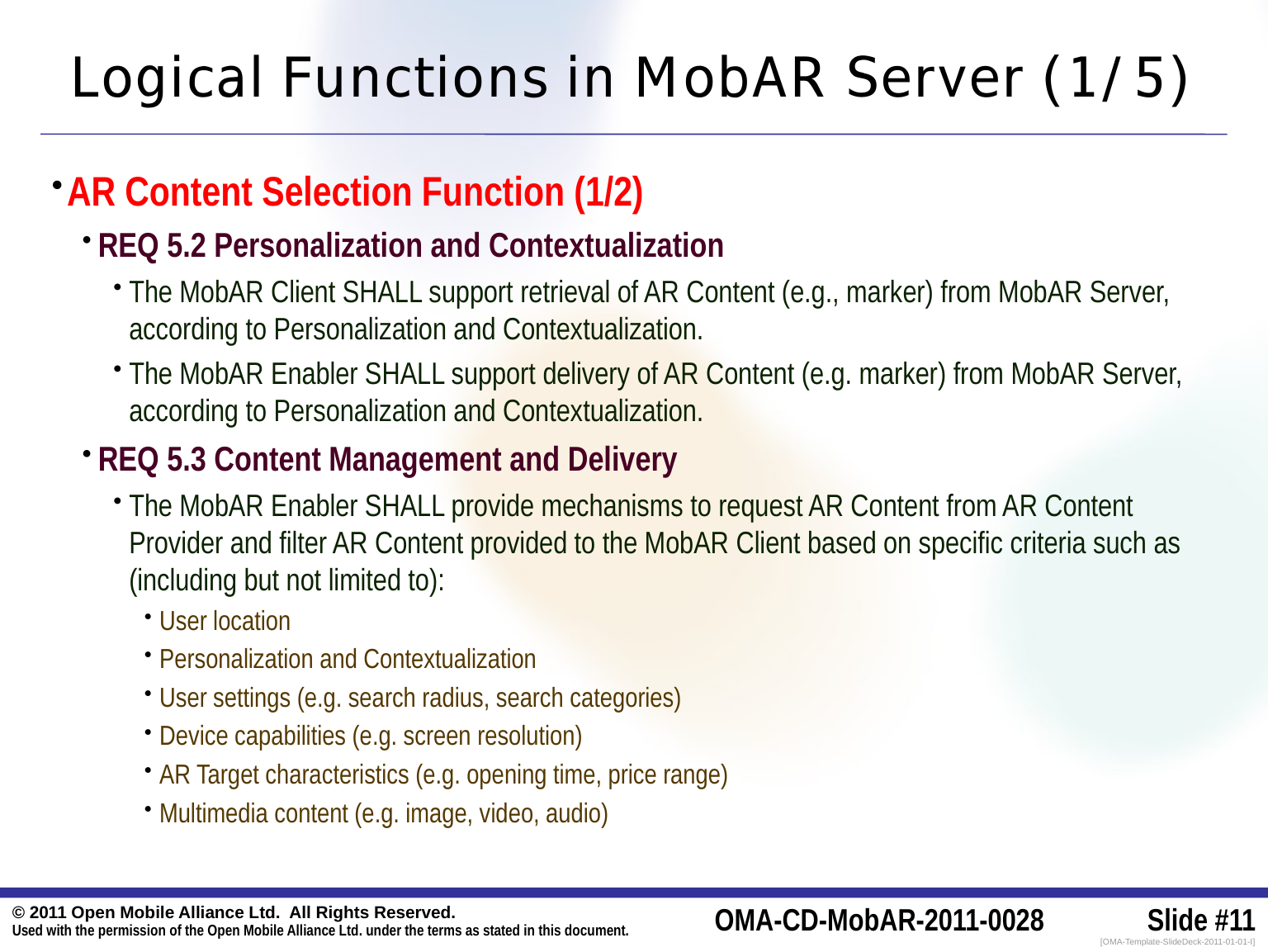

# Logical Functions in MobAR Server (1/5)
AR Content Selection Function (1/2)
REQ 5.2 Personalization and Contextualization
The MobAR Client SHALL support retrieval of AR Content (e.g., marker) from MobAR Server, according to Personalization and Contextualization.
The MobAR Enabler SHALL support delivery of AR Content (e.g. marker) from MobAR Server, according to Personalization and Contextualization.
REQ 5.3 Content Management and Delivery
The MobAR Enabler SHALL provide mechanisms to request AR Content from AR Content Provider and filter AR Content provided to the MobAR Client based on specific criteria such as (including but not limited to):
User location
Personalization and Contextualization
User settings (e.g. search radius, search categories)
Device capabilities (e.g. screen resolution)
AR Target characteristics (e.g. opening time, price range)
Multimedia content (e.g. image, video, audio)